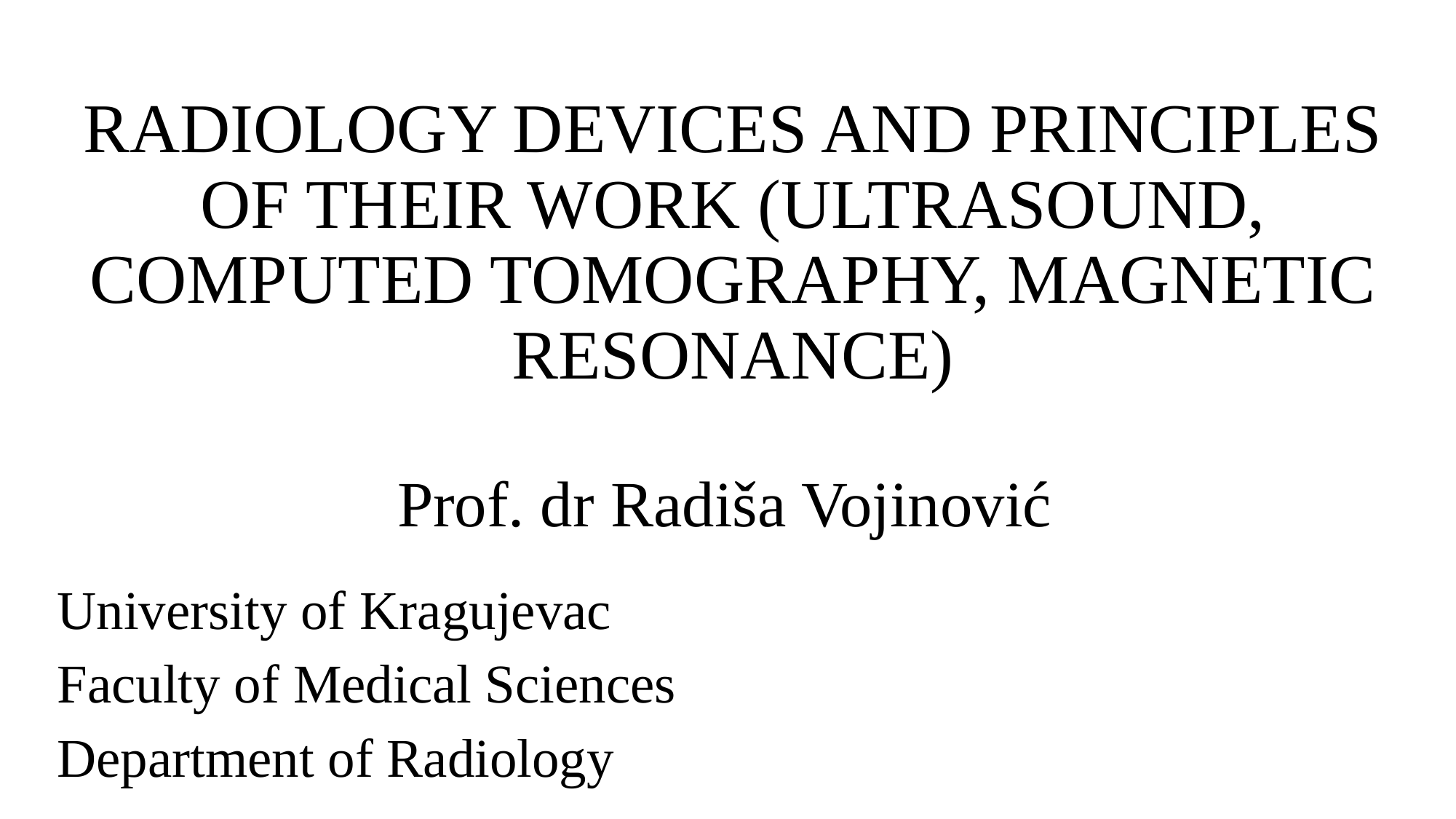

# RADIOLOGY DEVICES AND PRINCIPLES OF THEIR WORK (ULTRASOUND, COMPUTED TOMOGRAPHY, MAGNETIC RESONANCE) Prof. dr Radiša Vojinović
University of Kragujevac
Faculty of Medical Sciences
Department of Radiology